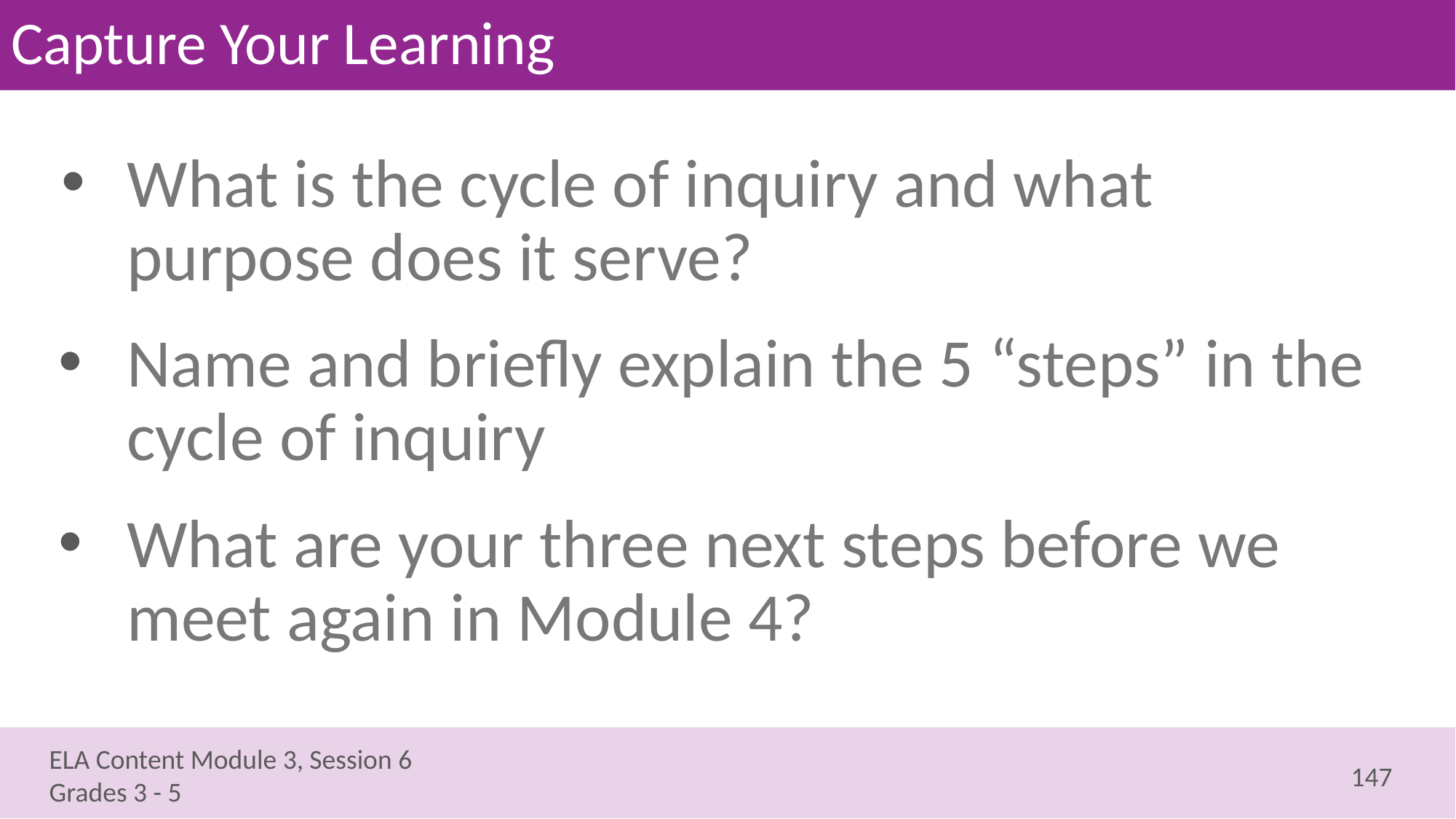

# Capture Your Learning
What is the cycle of inquiry and what purpose does it serve?

Name and briefly explain the 5 “steps” in the cycle of inquiry

What are your three next steps before we meet again in Module 4?
147